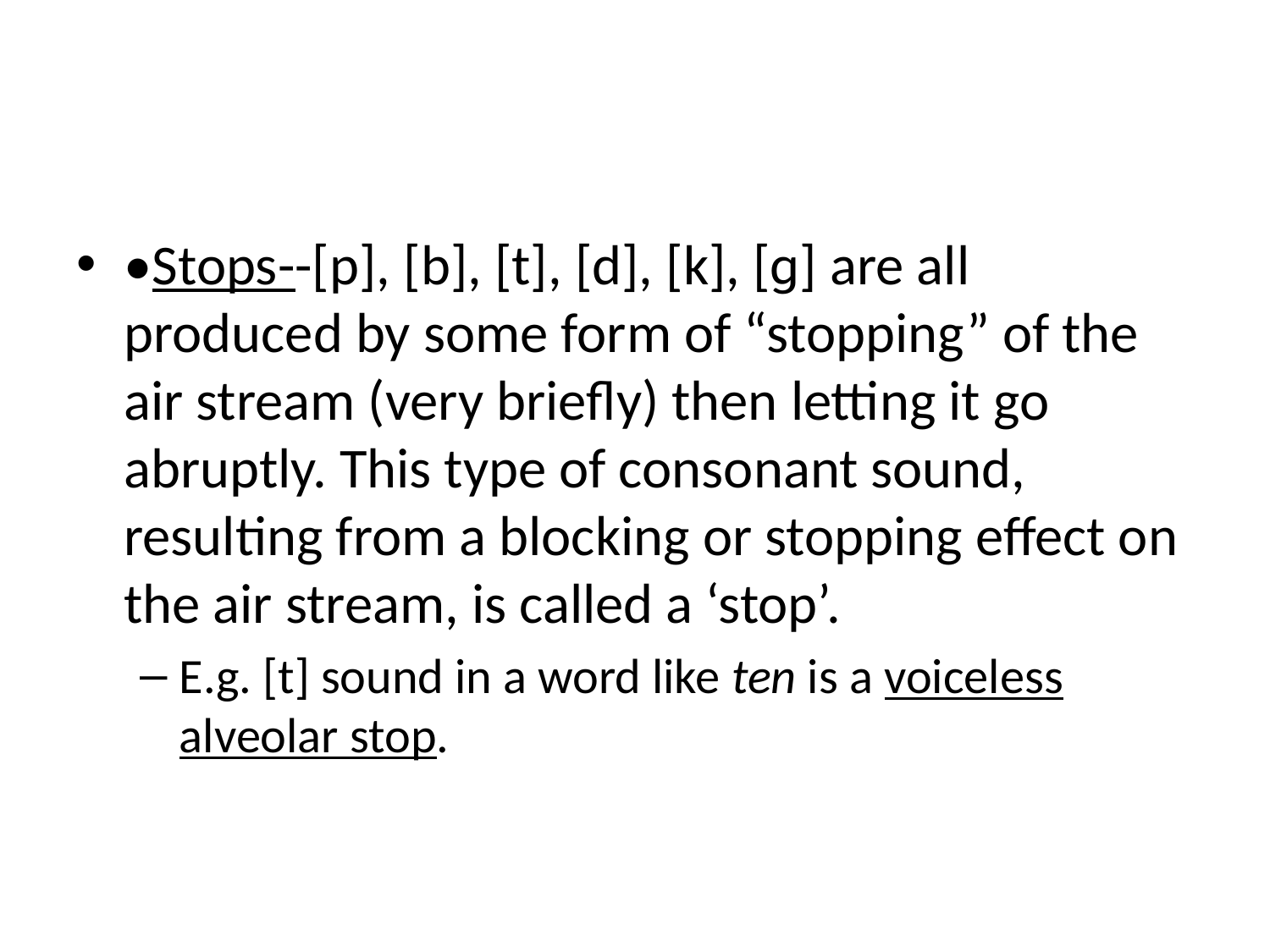

#
•Stops--[p], [b], [t], [d], [k], [ɡ] are all produced by some form of “stopping” of the air stream (very briefly) then letting it go abruptly. This type of consonant sound, resulting from a blocking or stopping effect on the air stream, is called a ‘stop’.
E.g. [t] sound in a word like ten is a voiceless alveolar stop.